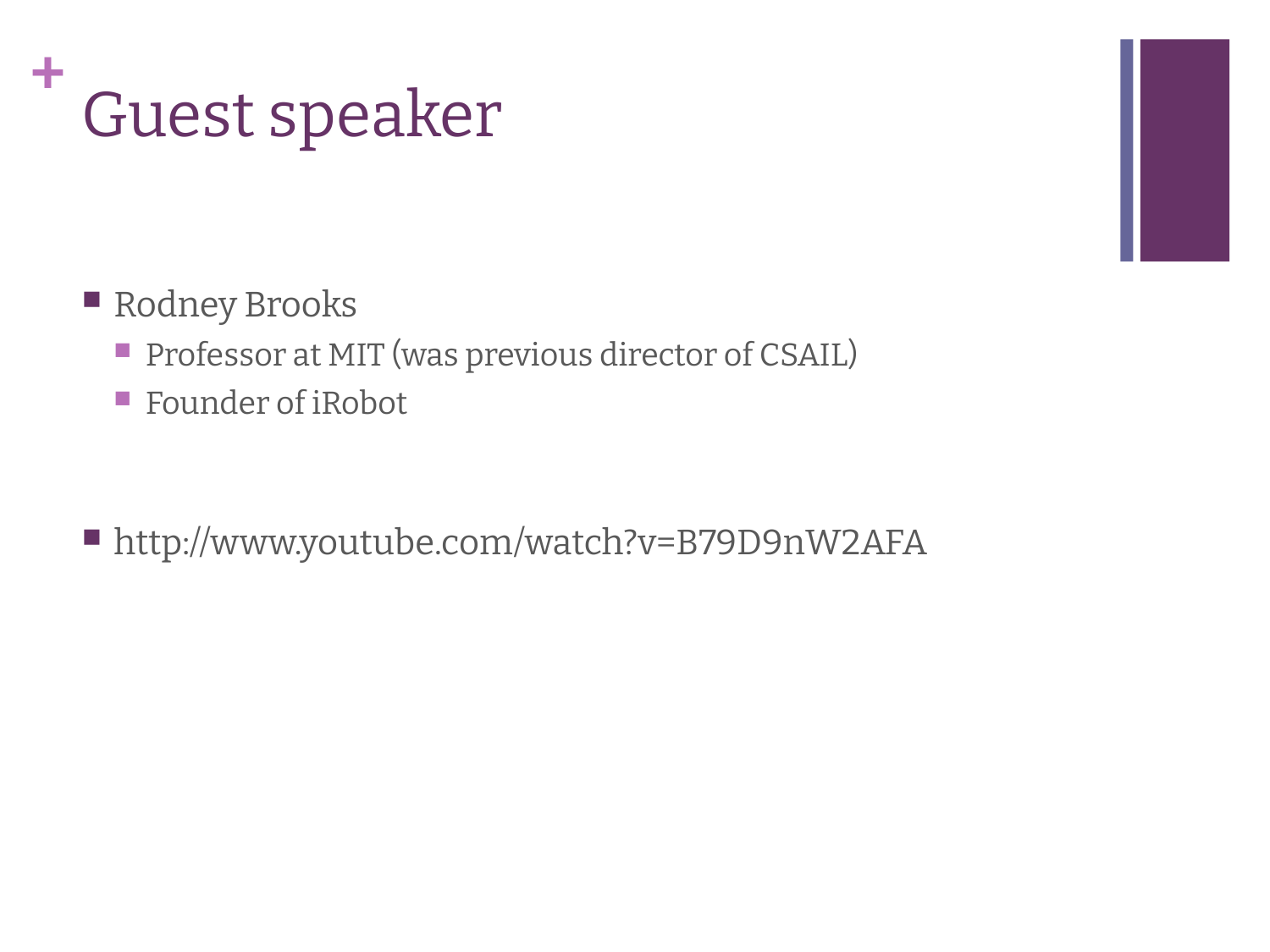

# Guest speaker
Rodney Brooks
Professor at MIT (was previous director of CSAIL)
Founder of iRobot

http://www.youtube.com/watch?v=B79D9nW2AFA